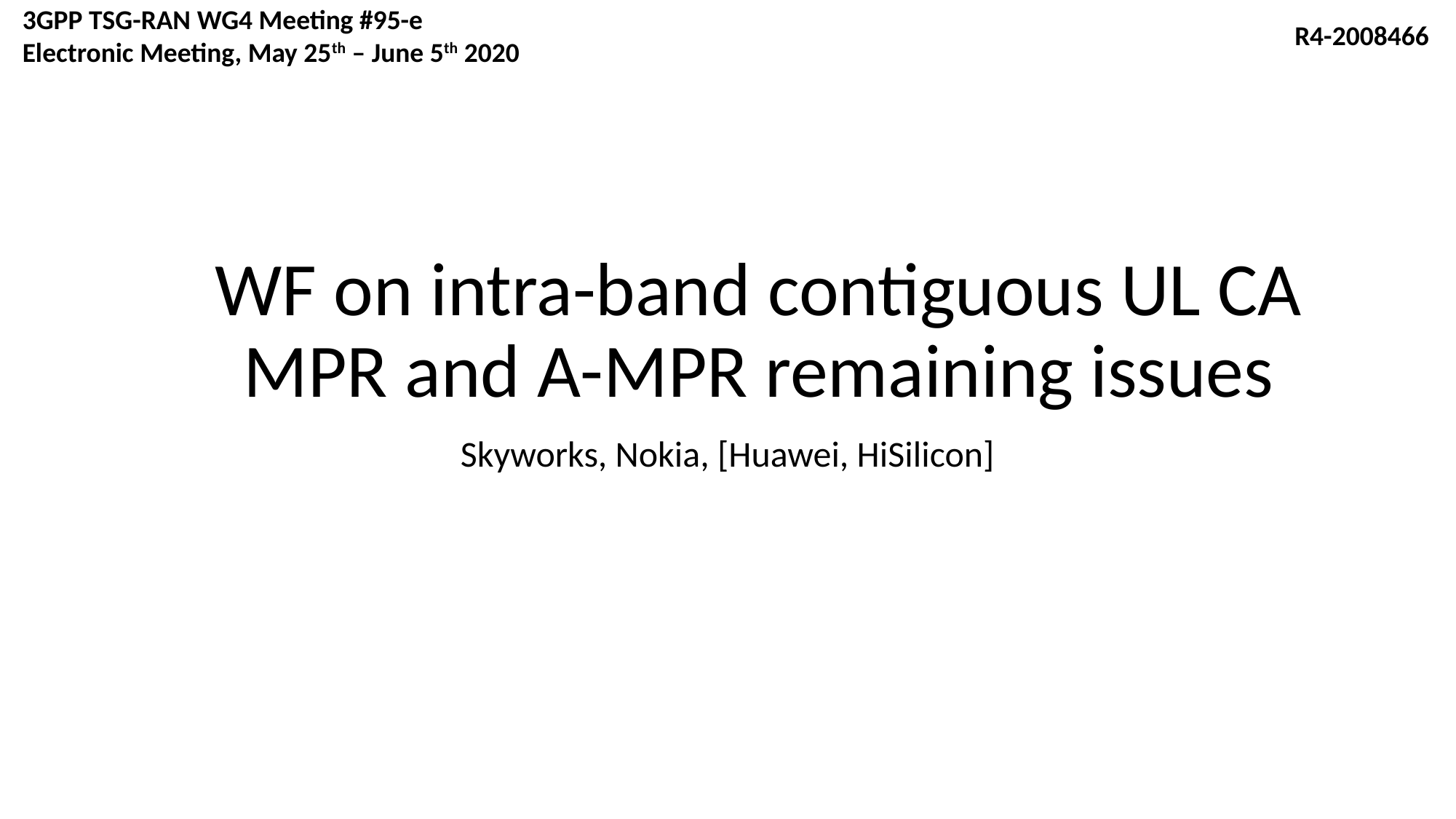

3GPP TSG-RAN WG4 Meeting #95-e
Electronic Meeting, May 25th – June 5th 2020
R4-2008466
# WF on intra-band contiguous UL CA MPR and A-MPR remaining issues
Skyworks, Nokia, [Huawei, HiSilicon]